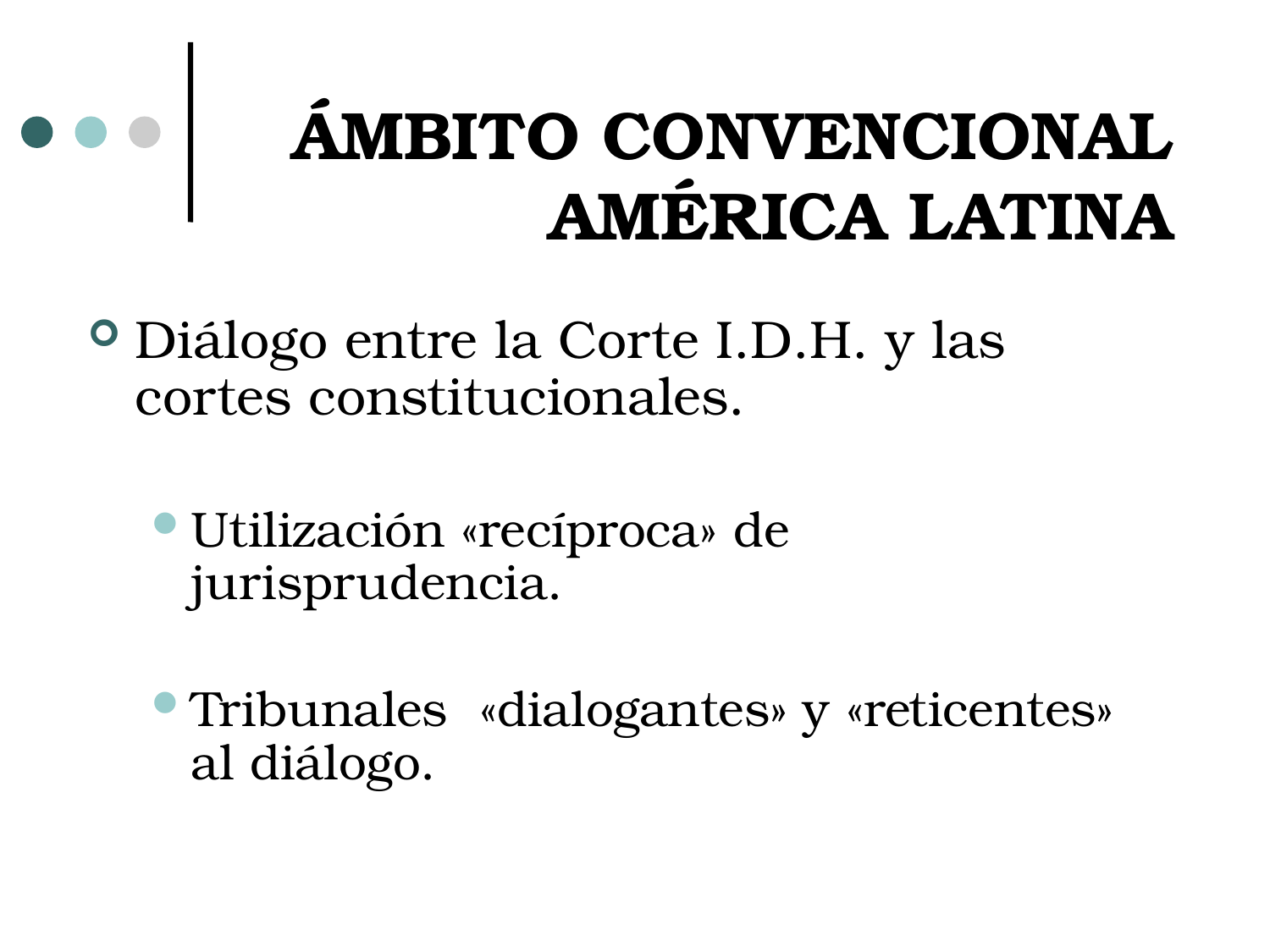

# ÁMBITO CONVENCIONAL AMÉRICA LATINA
Diálogo entre la Corte I.D.H. y las cortes constitucionales.

Utilización «recíproca» de jurisprudencia.

Tribunales  «dialogantes» y «reticentes» al diálogo.